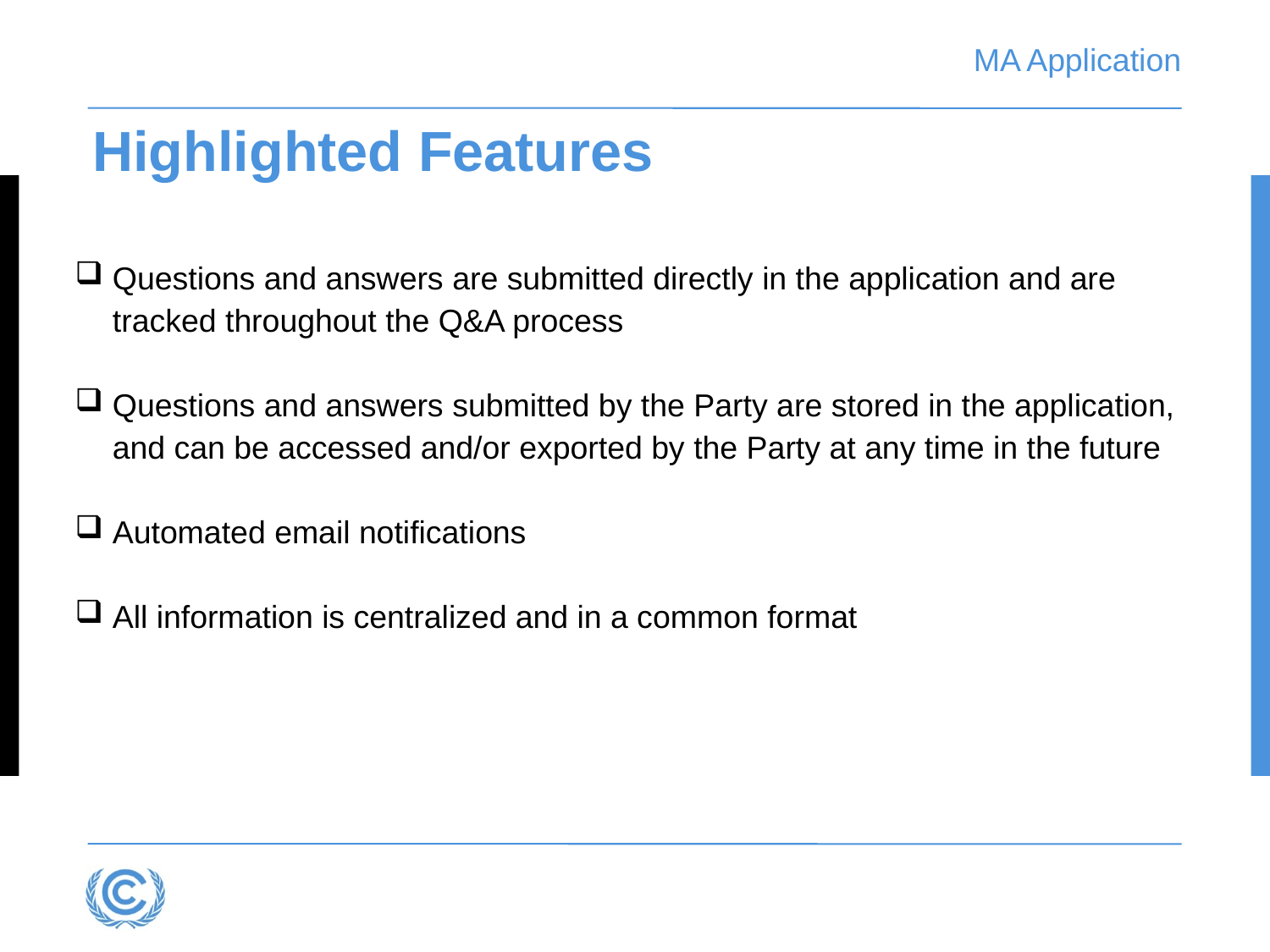

# MA Application
Highlighted Features

Questions and answers are submitted directly in the application and are tracked throughout the Q&A process

Questions and answers submitted by the Party are stored in the application, and can be accessed and/or exported by the Party at any time in the future

Automated email notifications

All information is centralized and in a common format